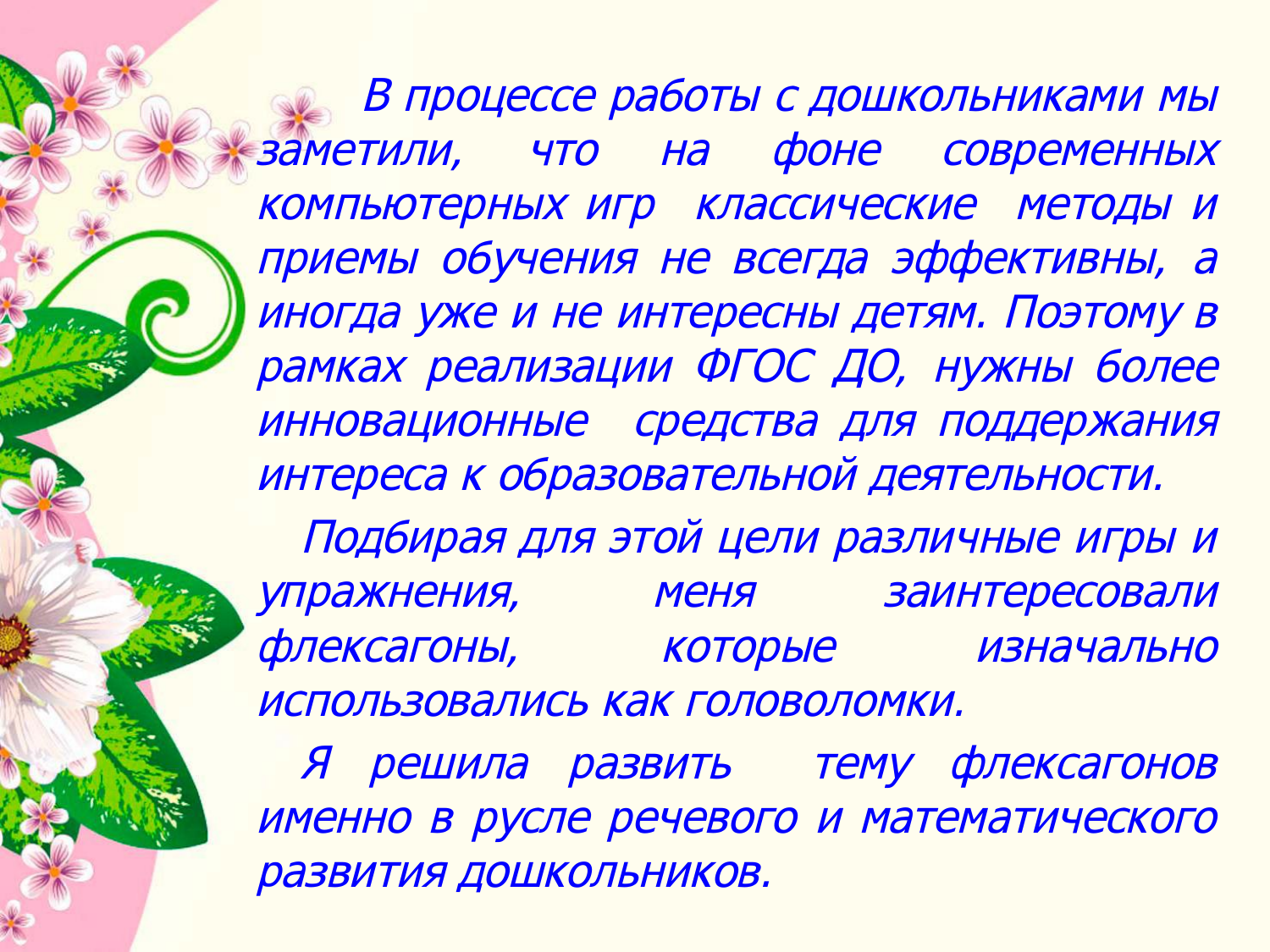

В процессе работы с дошкольниками мы заметили, что на фоне современных компьютерных игр  классические  методы и приемы обучения не всегда эффективны, а иногда уже и не интересны детям. Поэтому в рамках реализации ФГОС ДО, нужны более инновационные  средства для поддержания интереса к образовательной деятельности.
Подбирая для этой цели различные игры и упражнения, меня заинтересовали флексагоны, которые изначально использовались как головоломки.
Я решила развить  тему флексагонов именно в русле речевого и математического развития дошкольников.